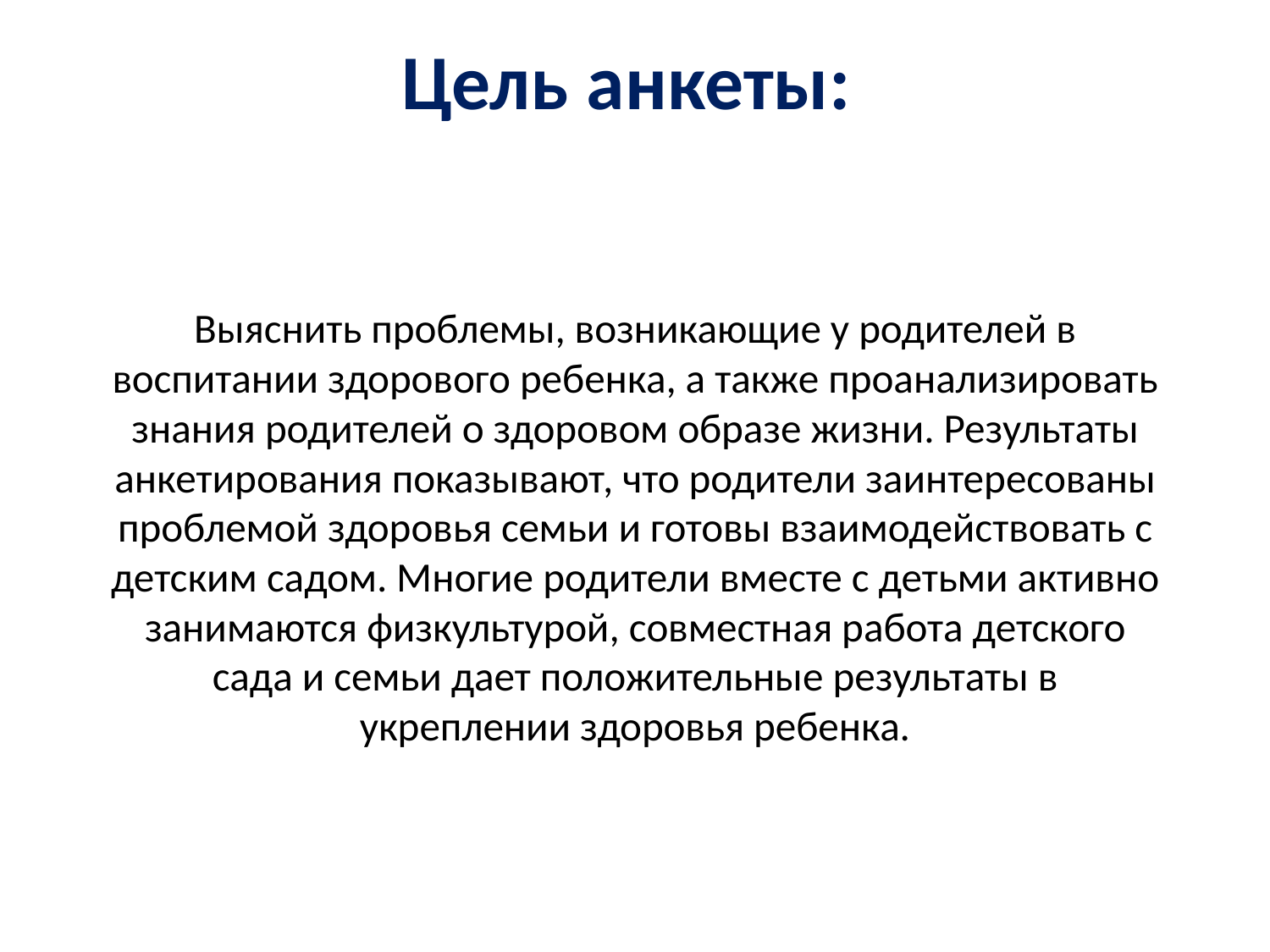

Цель анкеты:
# Выяснить проблемы, возникающие у родителей в воспитании здорового ребенка, а также проанализировать знания родителей о здоровом образе жизни. Результаты анкетирования показывают, что родители заинтересованы проблемой здоровья семьи и готовы взаимодействовать с детским садом. Многие родители вместе с детьми активно занимаются физкультурой, совместная работа детского сада и семьи дает положительные результаты в укреплении здоровья ребенка.